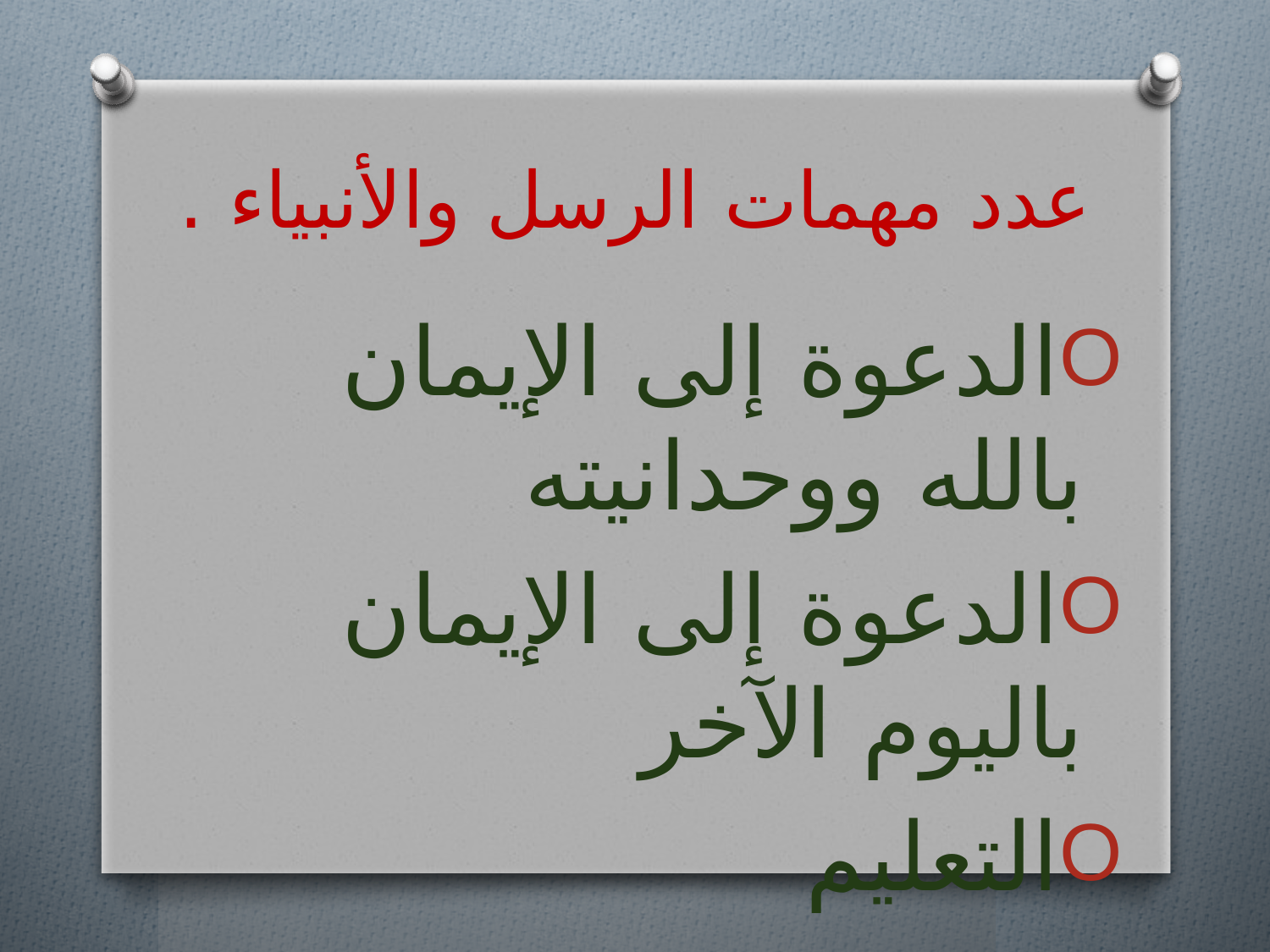

# عدد مهمات الرسل والأنبياء .
الدعوة إلى الإيمان بالله ووحدانيته
الدعوة إلى الإيمان باليوم الآخر
التعليم